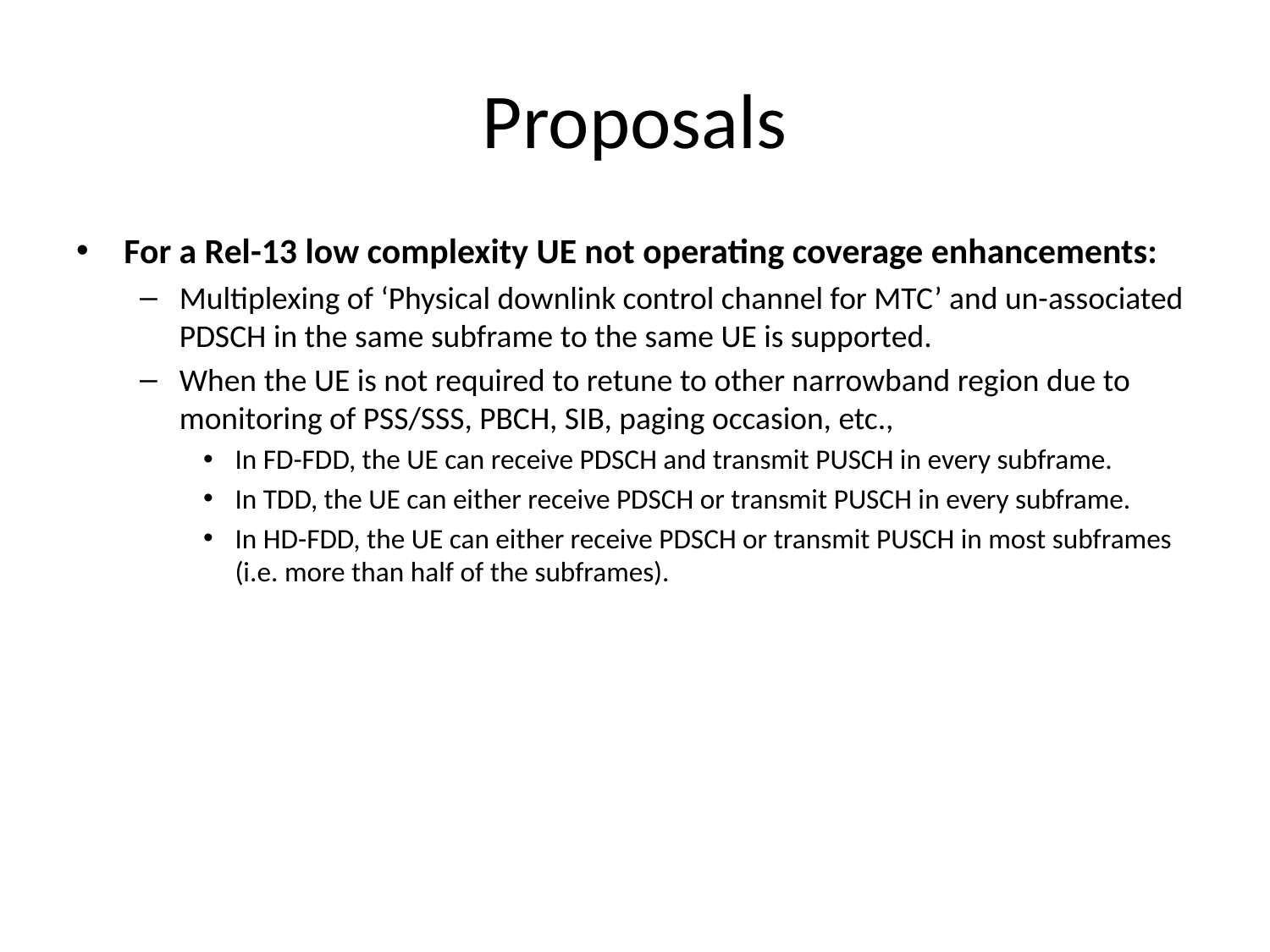

# Proposals
For a Rel-13 low complexity UE not operating coverage enhancements:
Multiplexing of ‘Physical downlink control channel for MTC’ and un-associated PDSCH in the same subframe to the same UE is supported.
When the UE is not required to retune to other narrowband region due to monitoring of PSS/SSS, PBCH, SIB, paging occasion, etc.,
In FD-FDD, the UE can receive PDSCH and transmit PUSCH in every subframe.
In TDD, the UE can either receive PDSCH or transmit PUSCH in every subframe.
In HD-FDD, the UE can either receive PDSCH or transmit PUSCH in most subframes (i.e. more than half of the subframes).